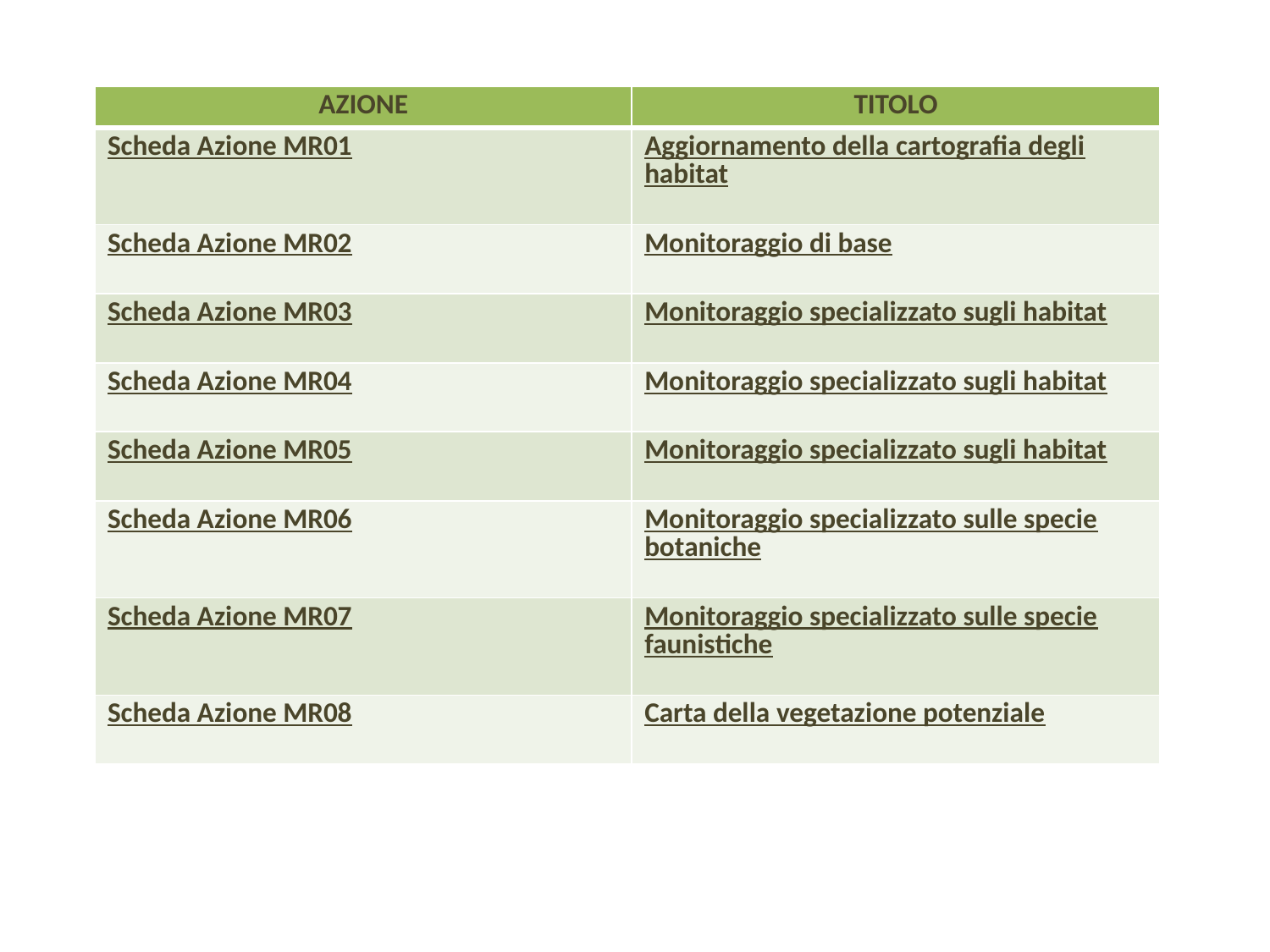

| AZIONE | TITOLO |
| --- | --- |
| Scheda Azione MR01 | Aggiornamento della cartografia degli habitat |
| Scheda Azione MR02 | Monitoraggio di base |
| Scheda Azione MR03 | Monitoraggio specializzato sugli habitat |
| Scheda Azione MR04 | Monitoraggio specializzato sugli habitat |
| Scheda Azione MR05 | Monitoraggio specializzato sugli habitat |
| Scheda Azione MR06 | Monitoraggio specializzato sulle specie botaniche |
| Scheda Azione MR07 | Monitoraggio specializzato sulle specie faunistiche |
| Scheda Azione MR08 | Carta della vegetazione potenziale |